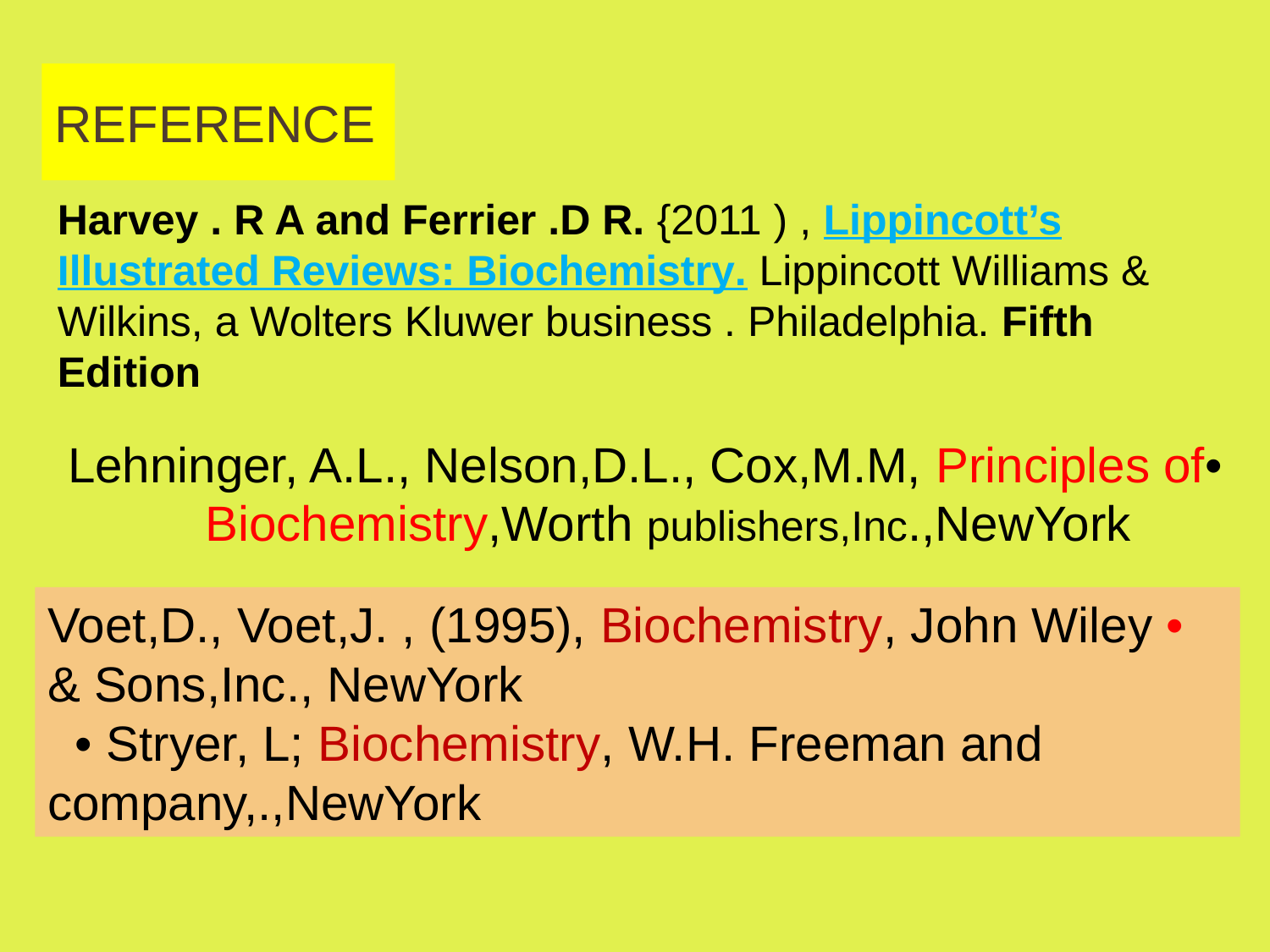

# Reference
Harvey . R A and Ferrier .D R. {2011 ) , Lippincott’s Illustrated Reviews: Biochemistry. Lippincott Williams & Wilkins, a Wolters Kluwer business . Philadelphia. Fifth Edition

•Lehninger, A.L., Nelson,D.L., Cox,M.M, Principles of Biochemistry,Worth publishers,Inc.,NewYork
• Voet,D., Voet,J. , (1995), Biochemistry, John Wiley & Sons,Inc., NewYork
  • Stryer, L; Biochemistry, W.H. Freeman and  company,.,NewYork